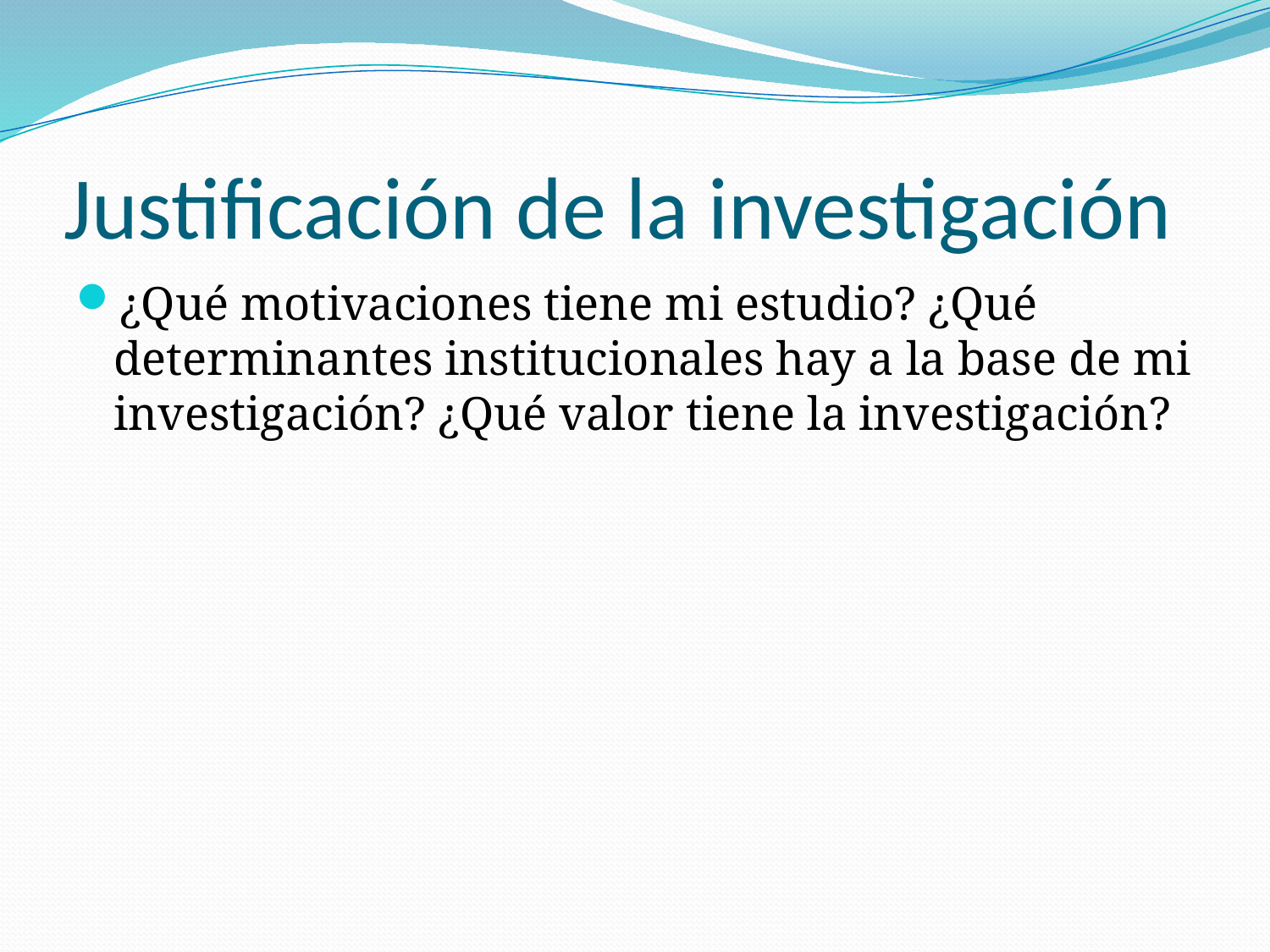

# Justificación de la investigación
¿Qué motivaciones tiene mi estudio? ¿Qué determinantes institucionales hay a la base de mi investigación? ¿Qué valor tiene la investigación?